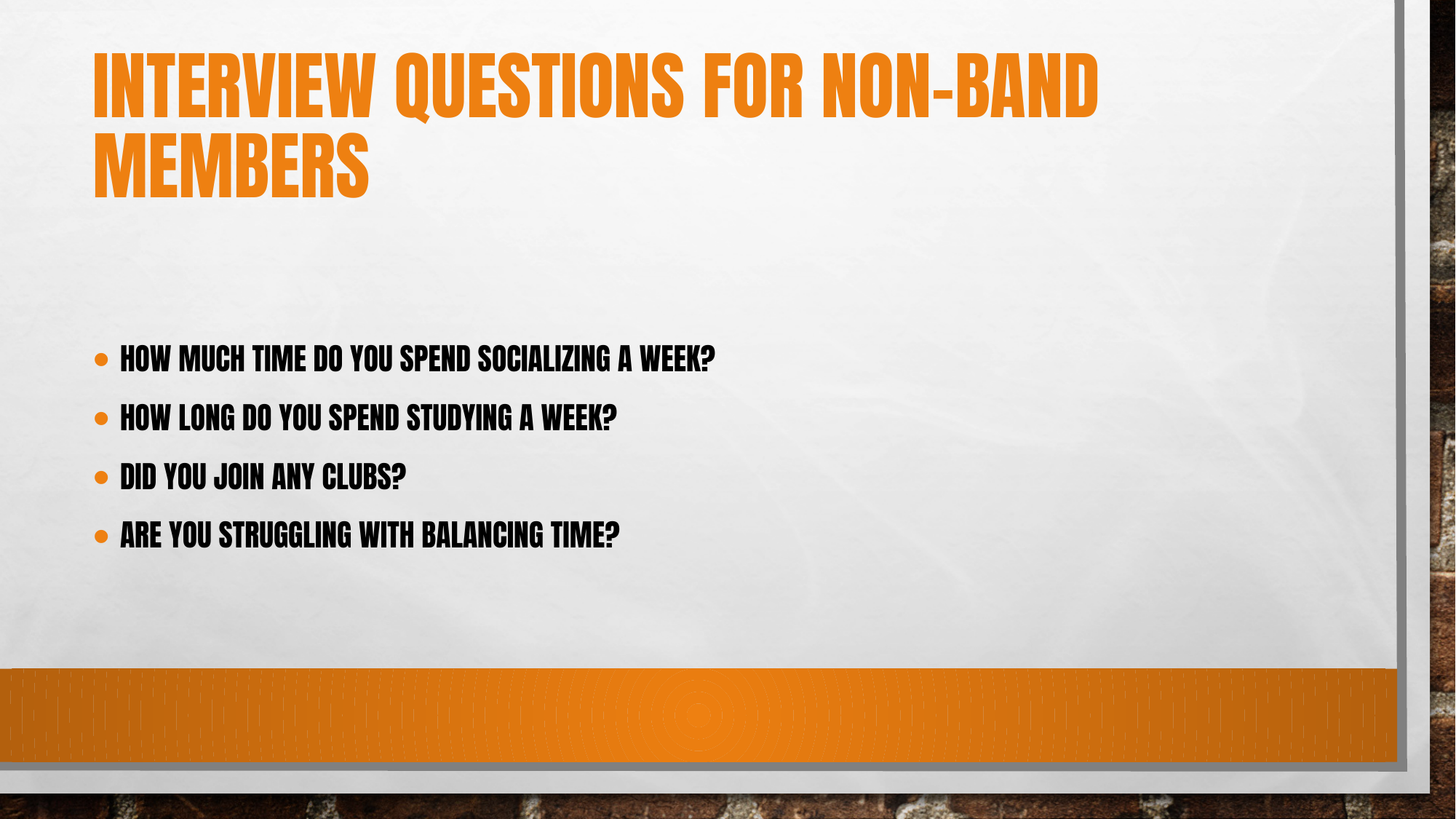

# Interview questions for non-band members
How much time do you spend socializing a week?
How long do you spend studying a week?
Did you join any clubs?
Are you struggling with balancing time?